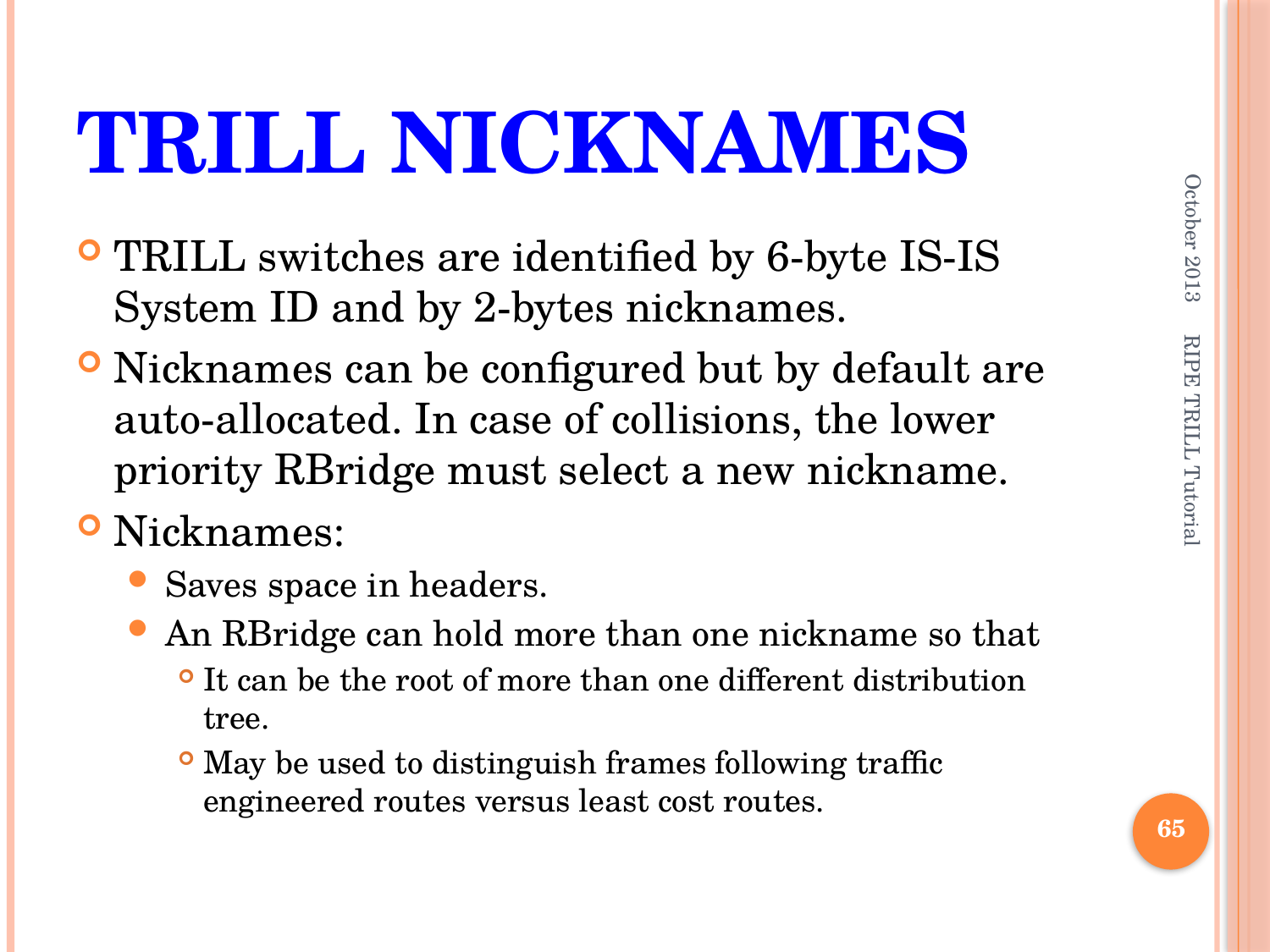

# TRILL Nicknames
October 2013
TRILL switches are identified by 6-byte IS-IS System ID and by 2-bytes nicknames.
Nicknames can be configured but by default are auto-allocated. In case of collisions, the lower priority RBridge must select a new nickname.
Nicknames:
Saves space in headers.
An RBridge can hold more than one nickname so that
It can be the root of more than one different distribution tree.
May be used to distinguish frames following traffic engineered routes versus least cost routes.
RIPE TRILL Tutorial
65